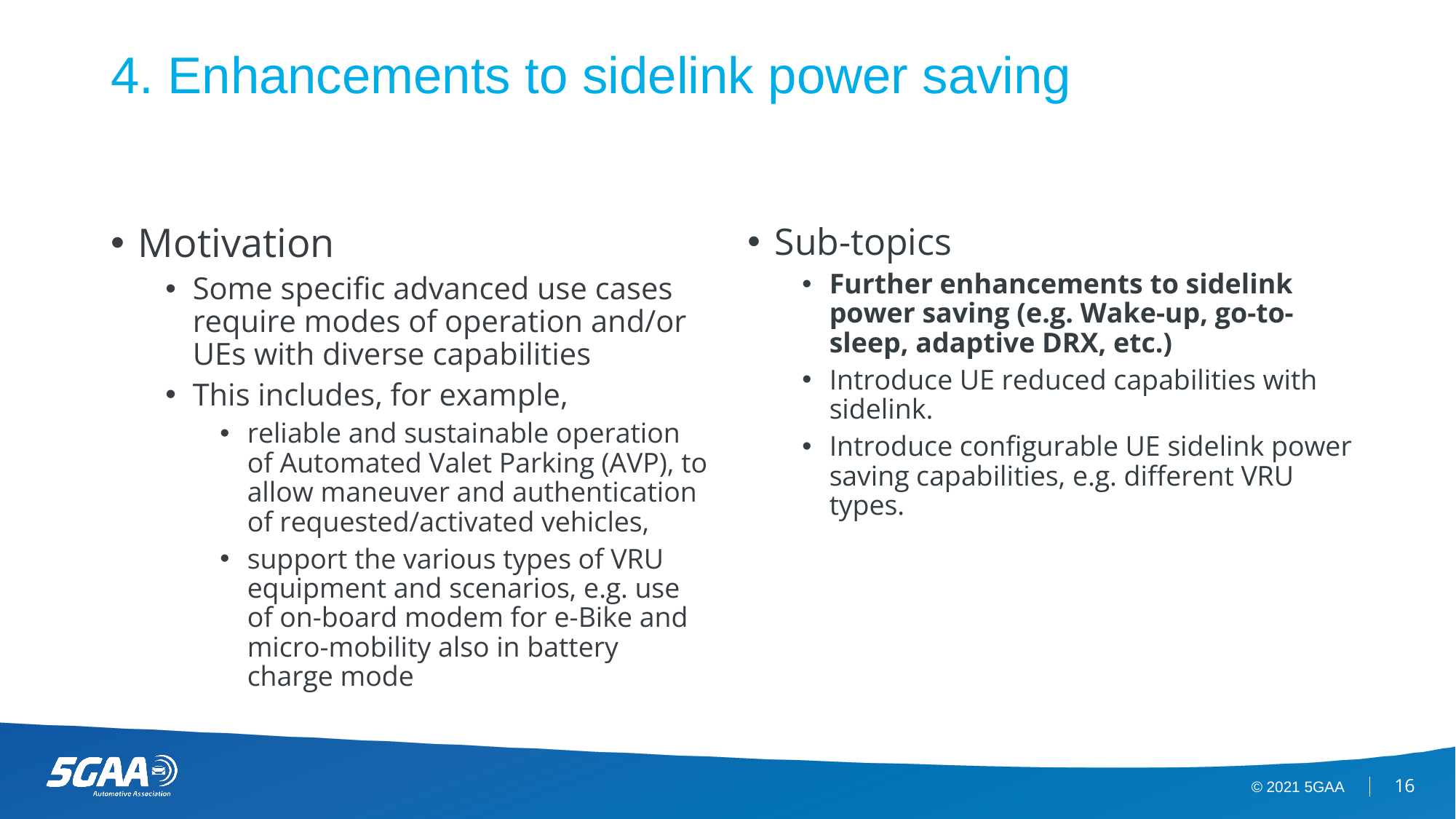

# 4. Enhancements to sidelink power saving
Motivation
Some specific advanced use cases require modes of operation and/or UEs with diverse capabilities
This includes, for example,
reliable and sustainable operation of Automated Valet Parking (AVP), to allow maneuver and authentication of requested/activated vehicles,
support the various types of VRU equipment and scenarios, e.g. use of on-board modem for e-Bike and micro-mobility also in battery charge mode
Sub-topics
Further enhancements to sidelink power saving (e.g. Wake-up, go-to-sleep, adaptive DRX, etc.)
Introduce UE reduced capabilities with sidelink.
Introduce configurable UE sidelink power saving capabilities, e.g. different VRU types.